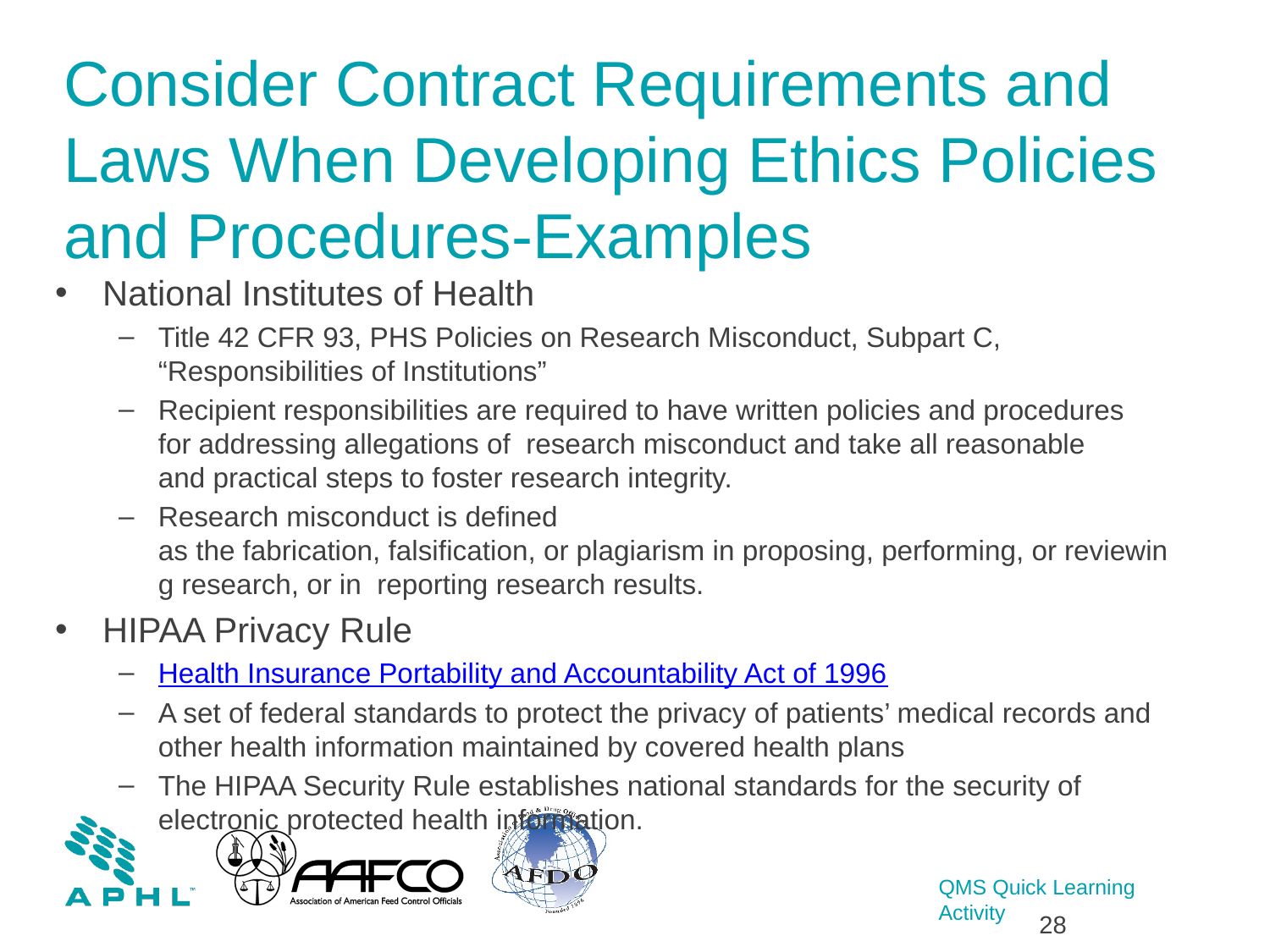

# Consider Contract Requirements and Laws When Developing Ethics Policies and Procedures-Examples
National Institutes of Health
Title 42 CFR 93, PHS Policies on Research Misconduct, Subpart C, 
“Responsibilities of Institutions”
Recipient responsibilities are required to have written policies and procedures for addressing allegations of  research misconduct and take all reasonable and practical steps to foster research integrity.
Research misconduct is defined  as the fabrication, falsification, or plagiarism in proposing, performing, or reviewing research, or in  reporting research results.
HIPAA Privacy Rule
Health Insurance Portability and Accountability Act of 1996
A set of federal standards to protect the privacy of patients’ medical records and other health information maintained by covered health plans
The HIPAA Security Rule establishes national standards for the security of electronic protected health information.